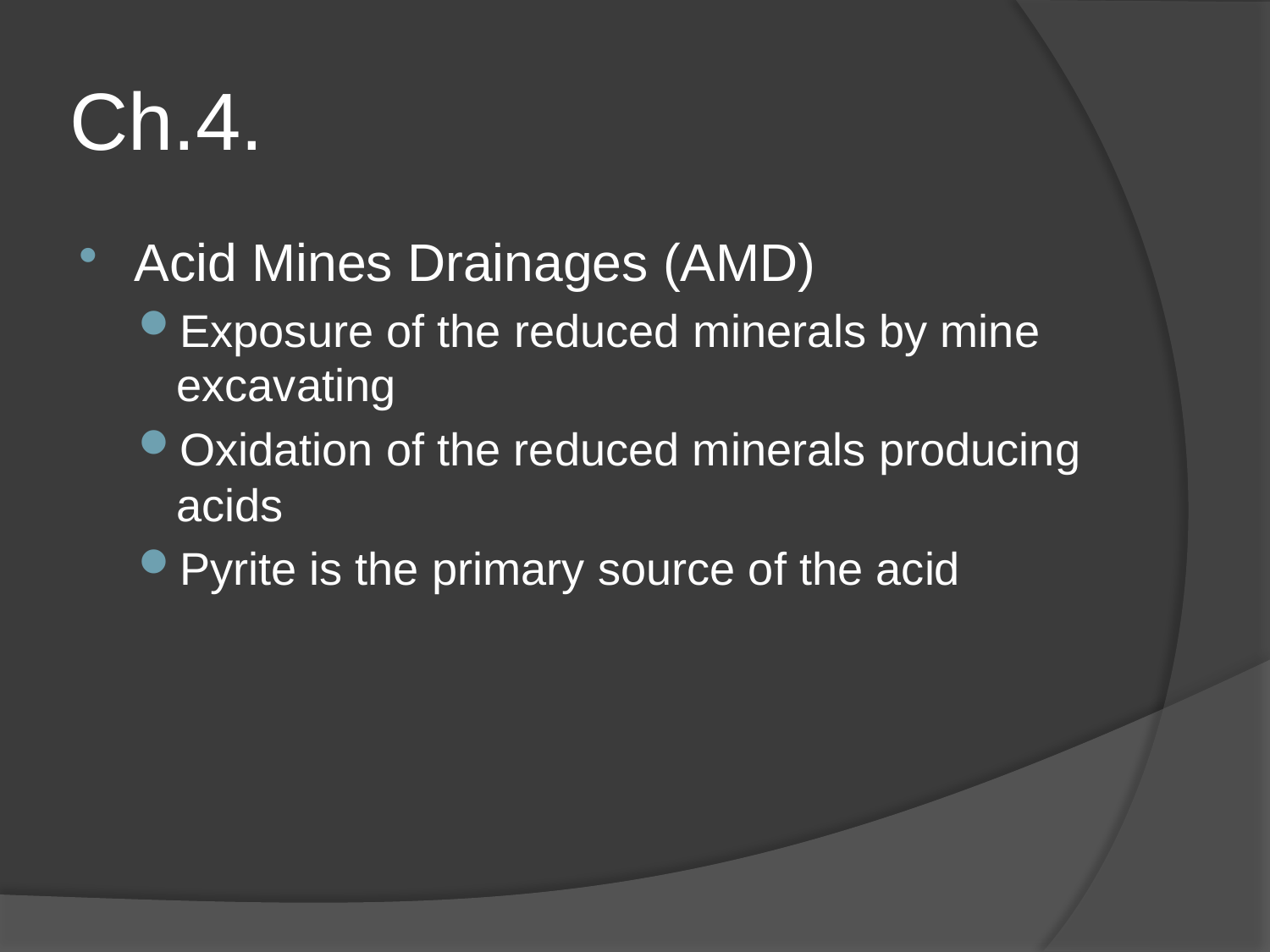

# Ch.4.
Acid Mines Drainages (AMD)
Exposure of the reduced minerals by mine excavating
Oxidation of the reduced minerals producing acids
Pyrite is the primary source of the acid